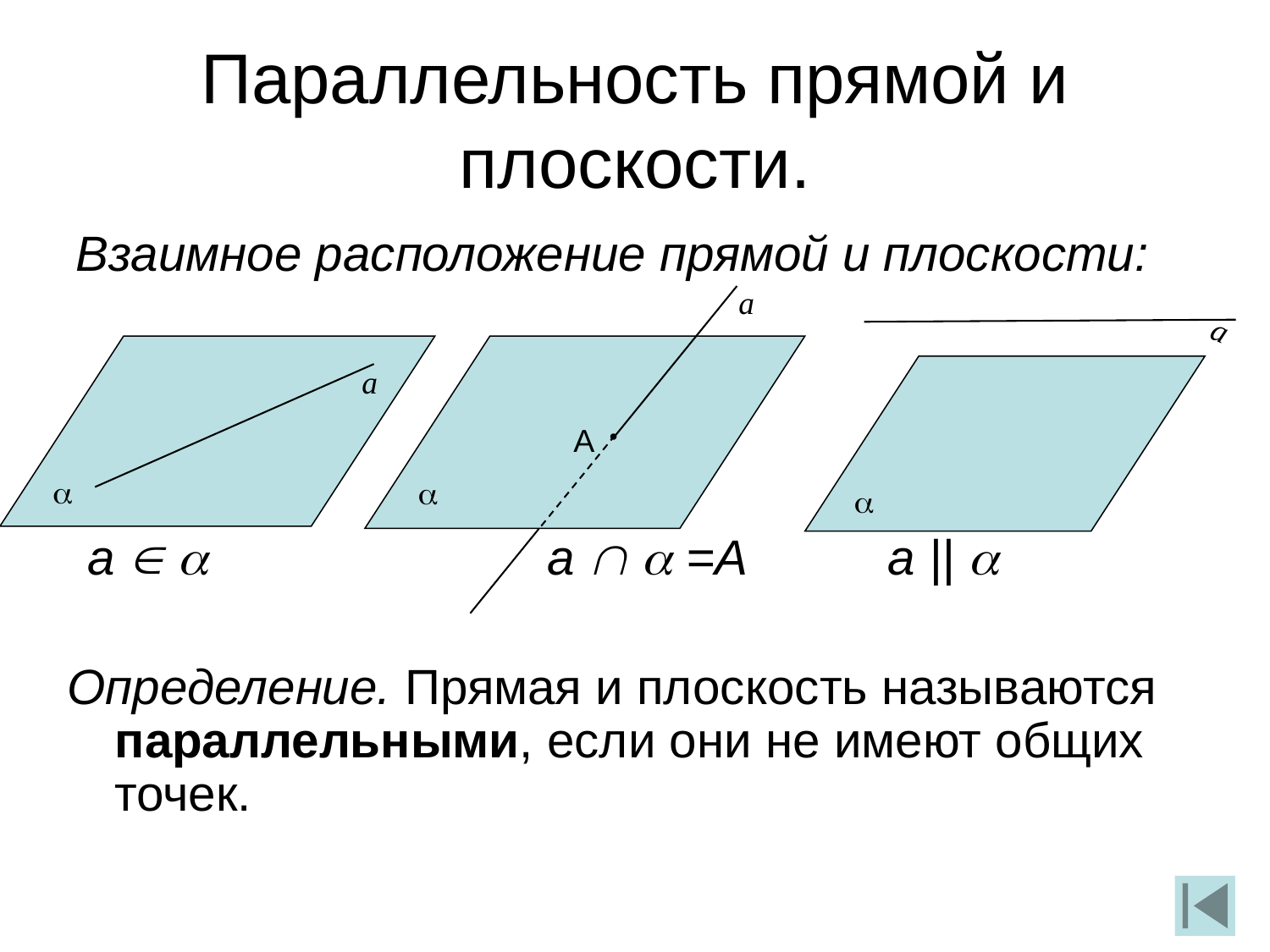

Параллельность прямой и плоскости.
Взаимное расположение прямой и плоскости:
а

а

α

α
а

α
А

а ∈ α
а ∩ α =А
а || α
Определение. Прямая и плоскость называются параллельными, если они не имеют общих точек.